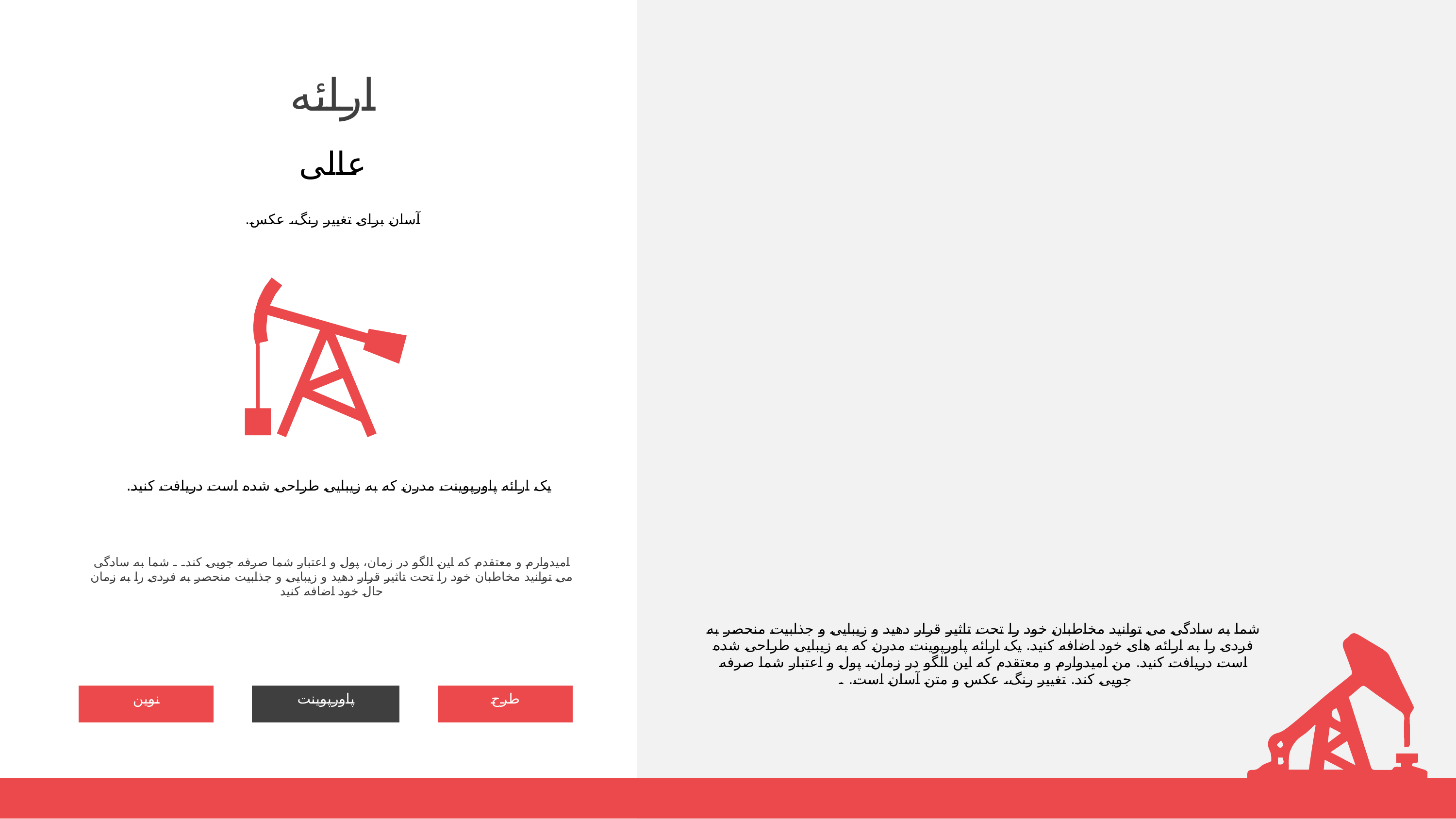

ارائه
عالی
آسان برای تغییر رنگ، عکس.

یک ارائه پاورپوینت مدرن که به زیبایی طراحی شده است دریافت کنید.
امیدوارم و معتقدم که این الگو در زمان، پول و اعتبار شما صرفه جویی کند. . شما به سادگی می توانید مخاطبان خود را تحت تاثیر قرار دهید و زیبایی و جذابیت منحصر به فردی را به زمان حال خود اضافه کنید
شما به سادگی می توانید مخاطبان خود را تحت تاثیر قرار دهید و زیبایی و جذابیت منحصر به فردی را به ارائه های خود اضافه کنید. یک ارائه پاورپوینت مدرن که به زیبایی طراحی شده است دریافت کنید. من امیدوارم و معتقدم که این الگو در زمان، پول و اعتبار شما صرفه جویی کند. تغییر رنگ، عکس و متن آسان است. .

نوین

پاورپوینت

طرح